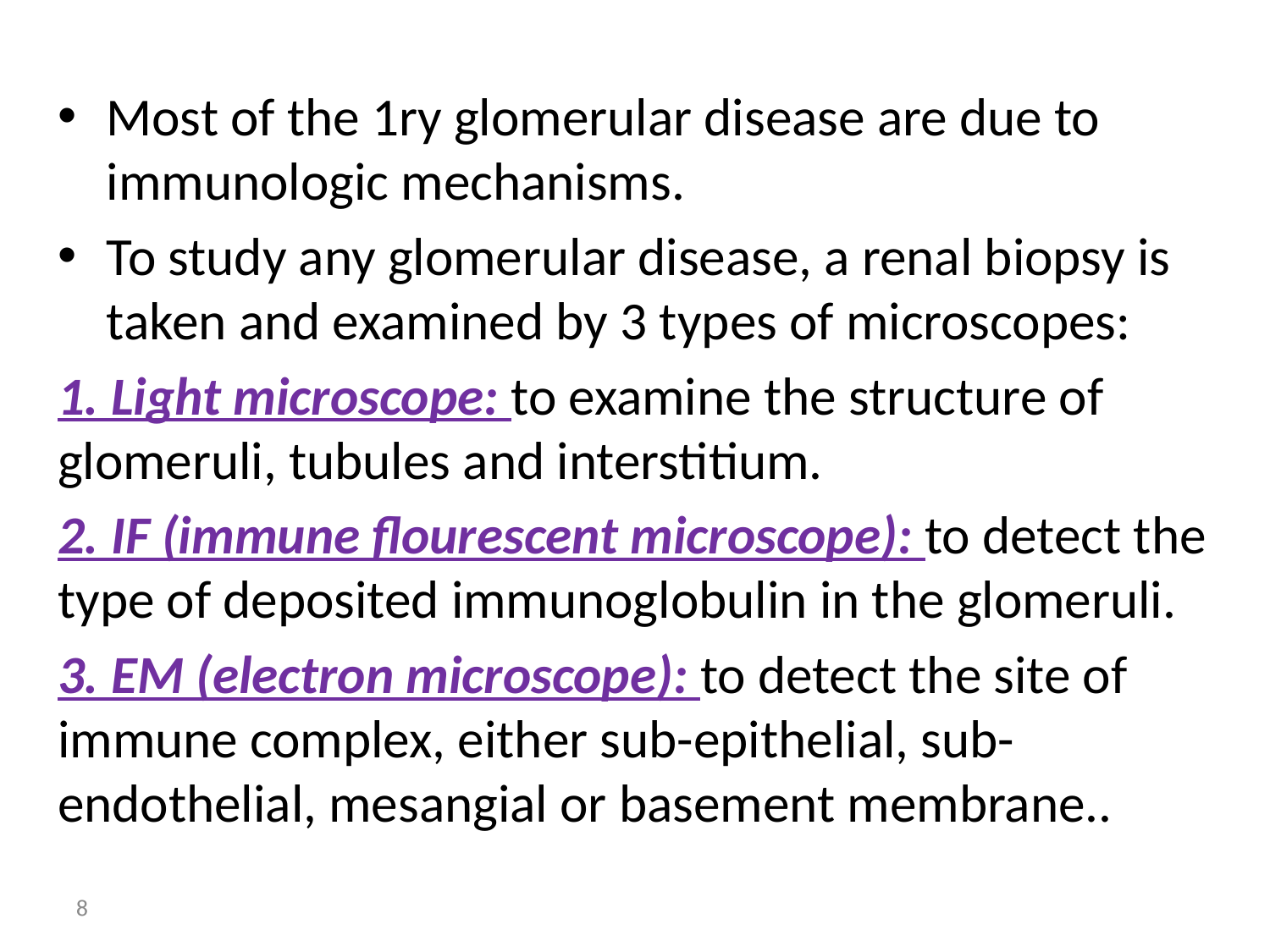

Most of the 1ry glomerular disease are due to immunologic mechanisms.
To study any glomerular disease, a renal biopsy is taken and examined by 3 types of microscopes:
1. Light microscope: to examine the structure of glomeruli, tubules and interstitium.
2. IF (immune flourescent microscope): to detect the type of deposited immunoglobulin in the glomeruli.
3. EM (electron microscope): to detect the site of immune complex, either sub-epithelial, sub-endothelial, mesangial or basement membrane..
8